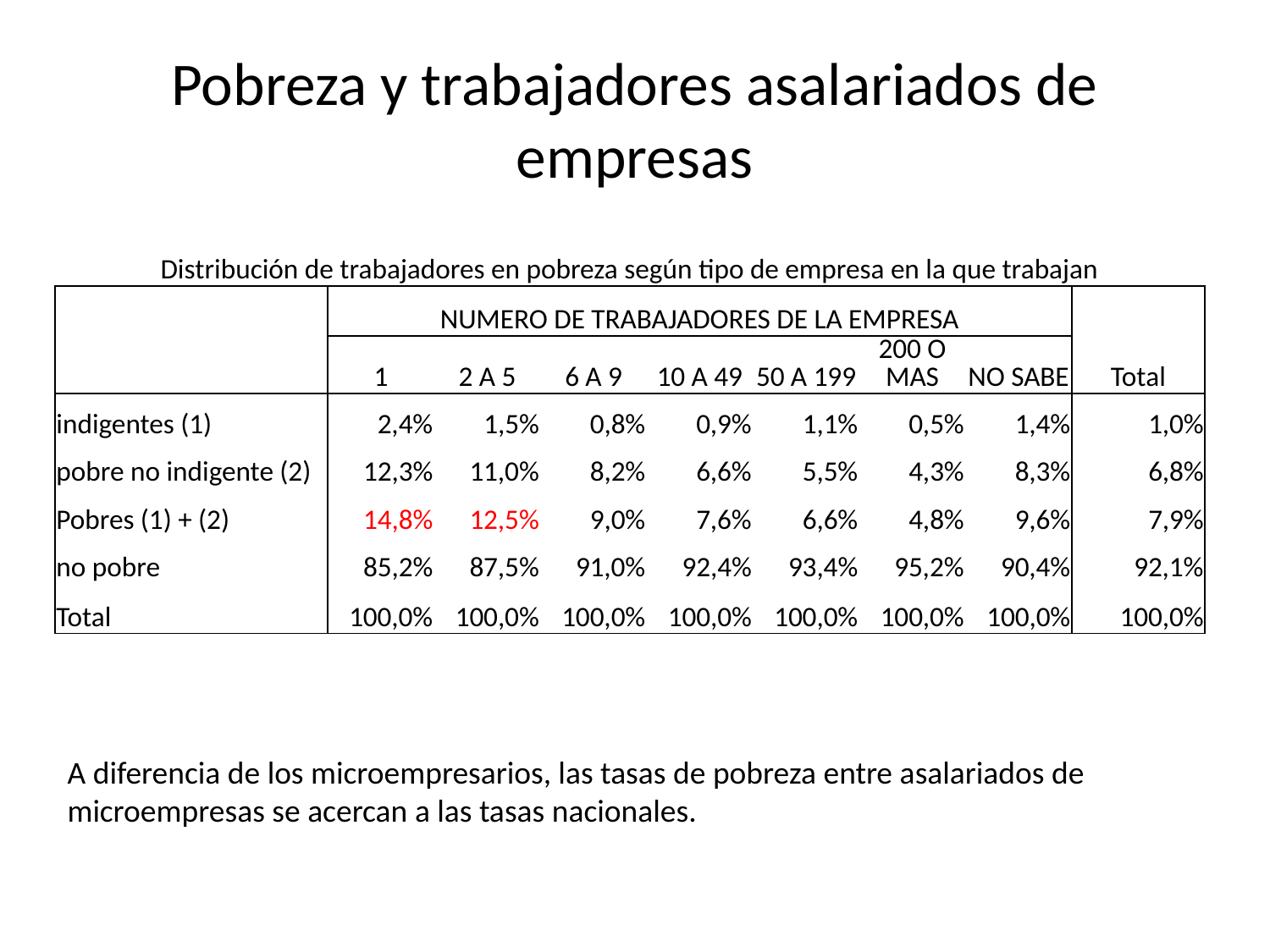

# Pobreza y trabajadores asalariados de empresas
| Distribución de trabajadores en pobreza según tipo de empresa en la que trabajan |  |  |  |  |  |  |  |  |
| --- | --- | --- | --- | --- | --- | --- | --- | --- |
|  | NUMERO DE TRABAJADORES DE LA EMPRESA |  |  |  |  |  |  | Total |
|  | 1 | 2 A 5 | 6 A 9 | 10 A 49 | 50 A 199 | 200 O MAS | NO SABE |  |
| indigentes (1) | 2,4% | 1,5% | 0,8% | 0,9% | 1,1% | 0,5% | 1,4% | 1,0% |
| pobre no indigente (2) | 12,3% | 11,0% | 8,2% | 6,6% | 5,5% | 4,3% | 8,3% | 6,8% |
| Pobres (1) + (2) | 14,8% | 12,5% | 9,0% | 7,6% | 6,6% | 4,8% | 9,6% | 7,9% |
| no pobre | 85,2% | 87,5% | 91,0% | 92,4% | 93,4% | 95,2% | 90,4% | 92,1% |
| Total | 100,0% | 100,0% | 100,0% | 100,0% | 100,0% | 100,0% | 100,0% | 100,0% |
A diferencia de los microempresarios, las tasas de pobreza entre asalariados de microempresas se acercan a las tasas nacionales.